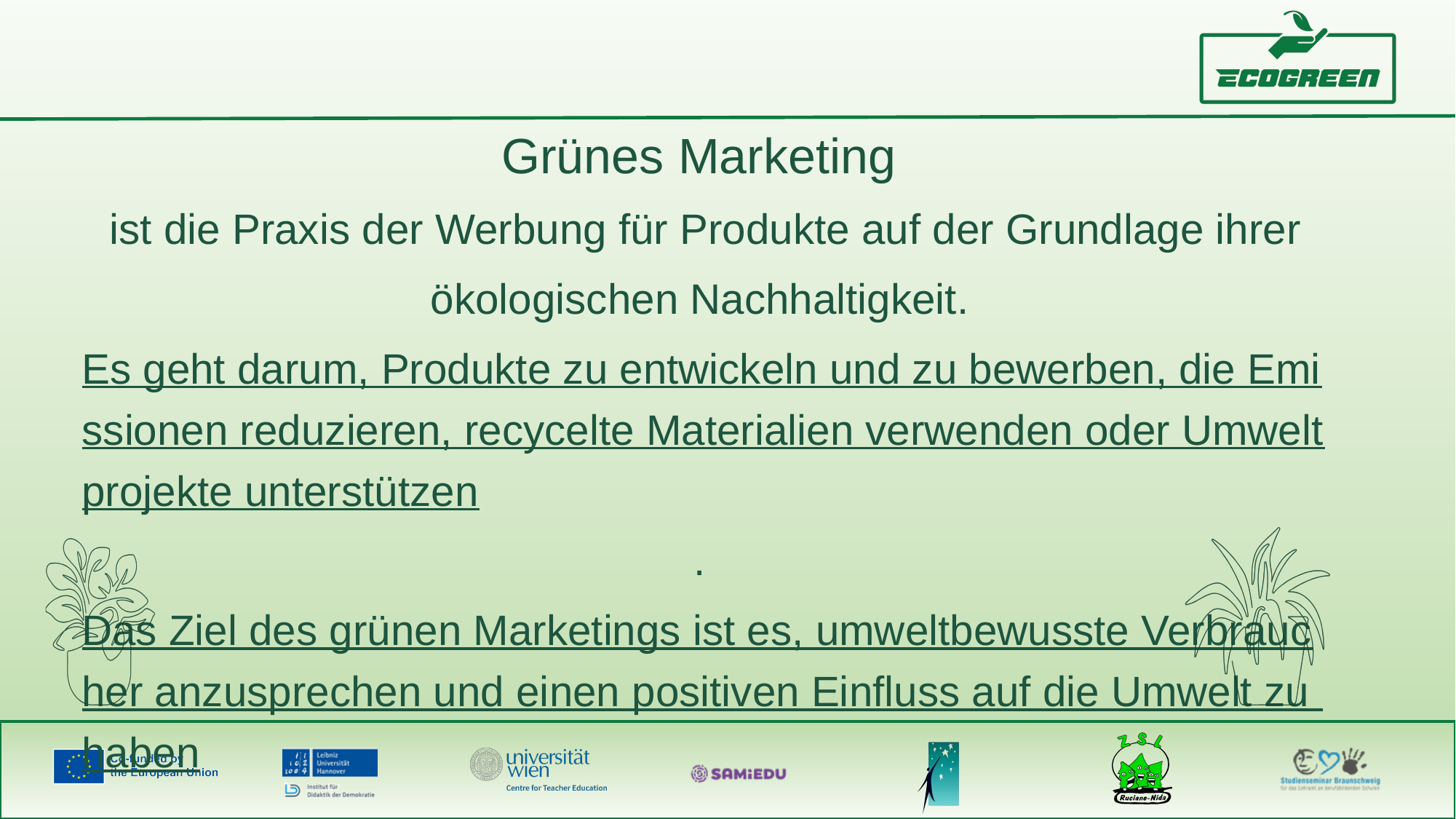

Grünes Marketing
ist die Praxis der Werbung für Produkte auf der Grundlage ihrer ökologischen Nachhaltigkeit. Es geht darum, Produkte zu entwickeln und zu bewerben, die Emissionen reduzieren, recycelte Materialien verwenden oder Umweltprojekte unterstützen. Das Ziel des grünen Marketings ist es, umweltbewusste Verbraucher anzusprechen und einen positiven Einfluss auf die Umwelt zu haben.